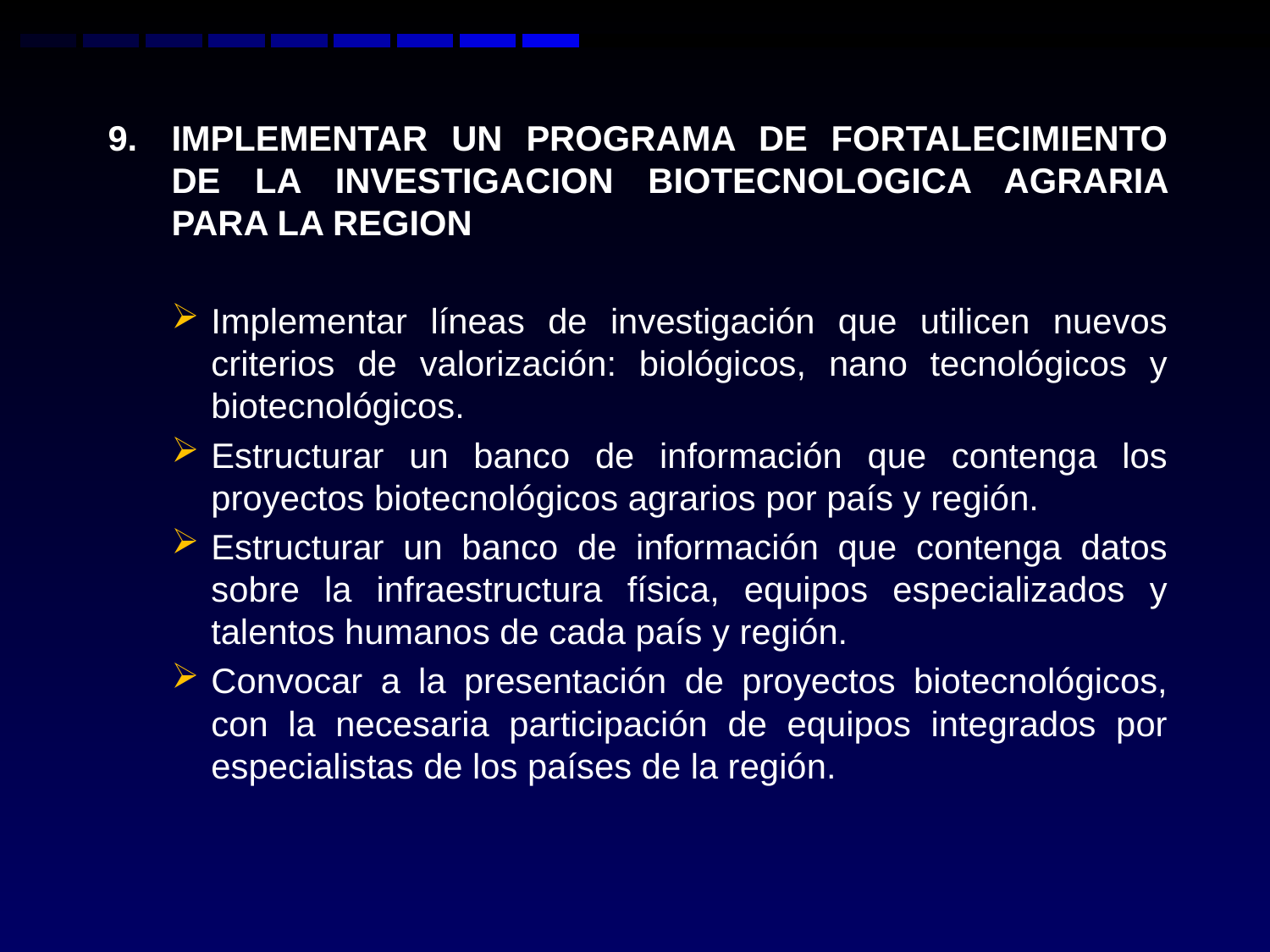

IMPLEMENTAR UN PROGRAMA DE FORTALECIMIENTO DE LA INVESTIGACION BIOTECNOLOGICA AGRARIA PARA LA REGION

Implementar líneas de investigación que utilicen nuevos criterios de valorización: biológicos, nano tecnológicos y biotecnológicos.
Estructurar un banco de información que contenga los proyectos biotecnológicos agrarios por país y región.
Estructurar un banco de información que contenga datos sobre la infraestructura física, equipos especializados y talentos humanos de cada país y región.
Convocar a la presentación de proyectos biotecnológicos, con la necesaria participación de equipos integrados por especialistas de los países de la región.